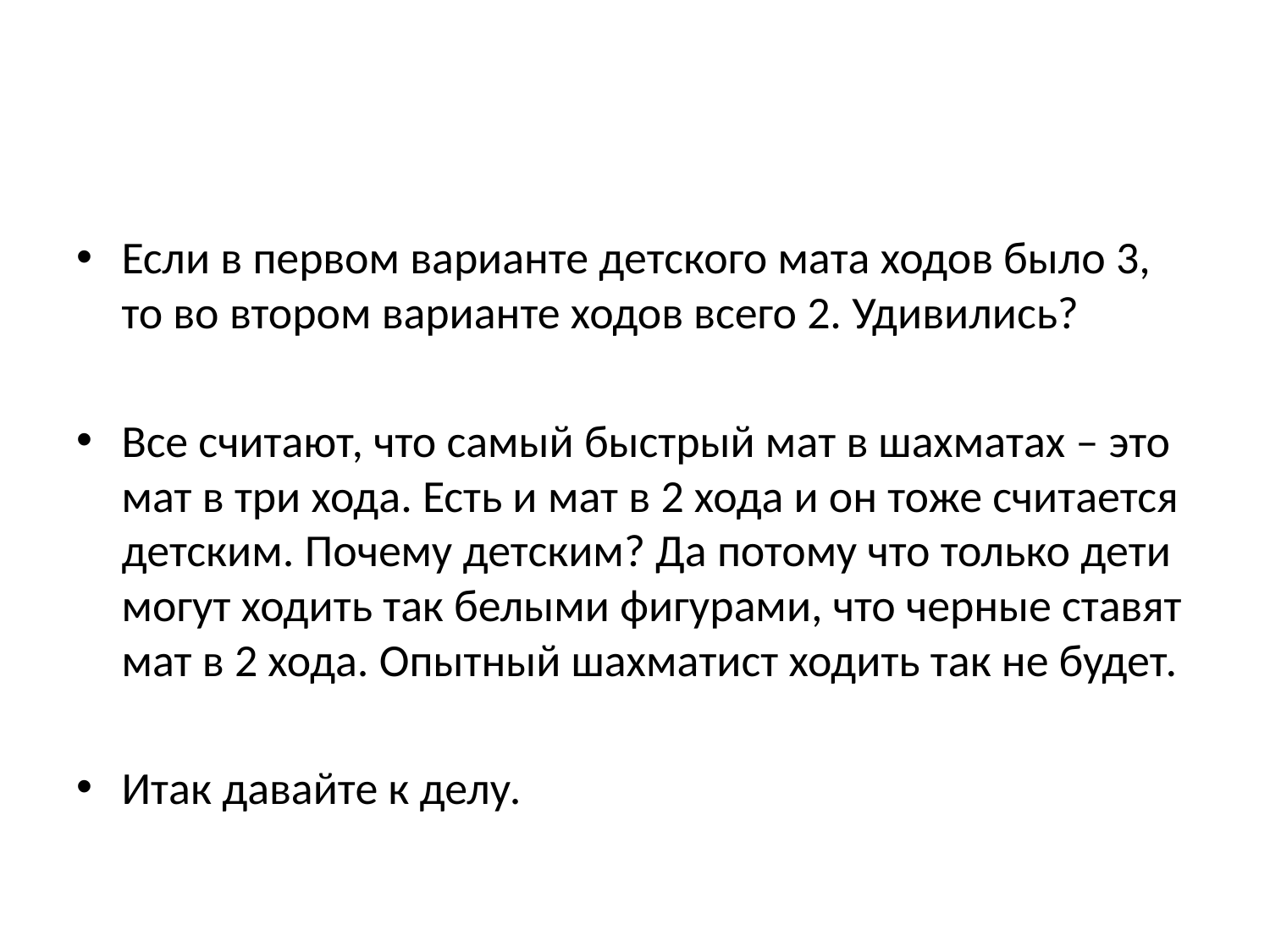

Если в первом варианте детского мата ходов было 3, то во втором варианте ходов всего 2. Удивились?

Все считают, что самый быстрый мат в шахматах – это мат в три хода. Есть и мат в 2 хода и он тоже считается детским. Почему детским? Да потому что только дети могут ходить так белыми фигурами, что черные ставят мат в 2 хода. Опытный шахматист ходить так не будет.

Итак давайте к делу.